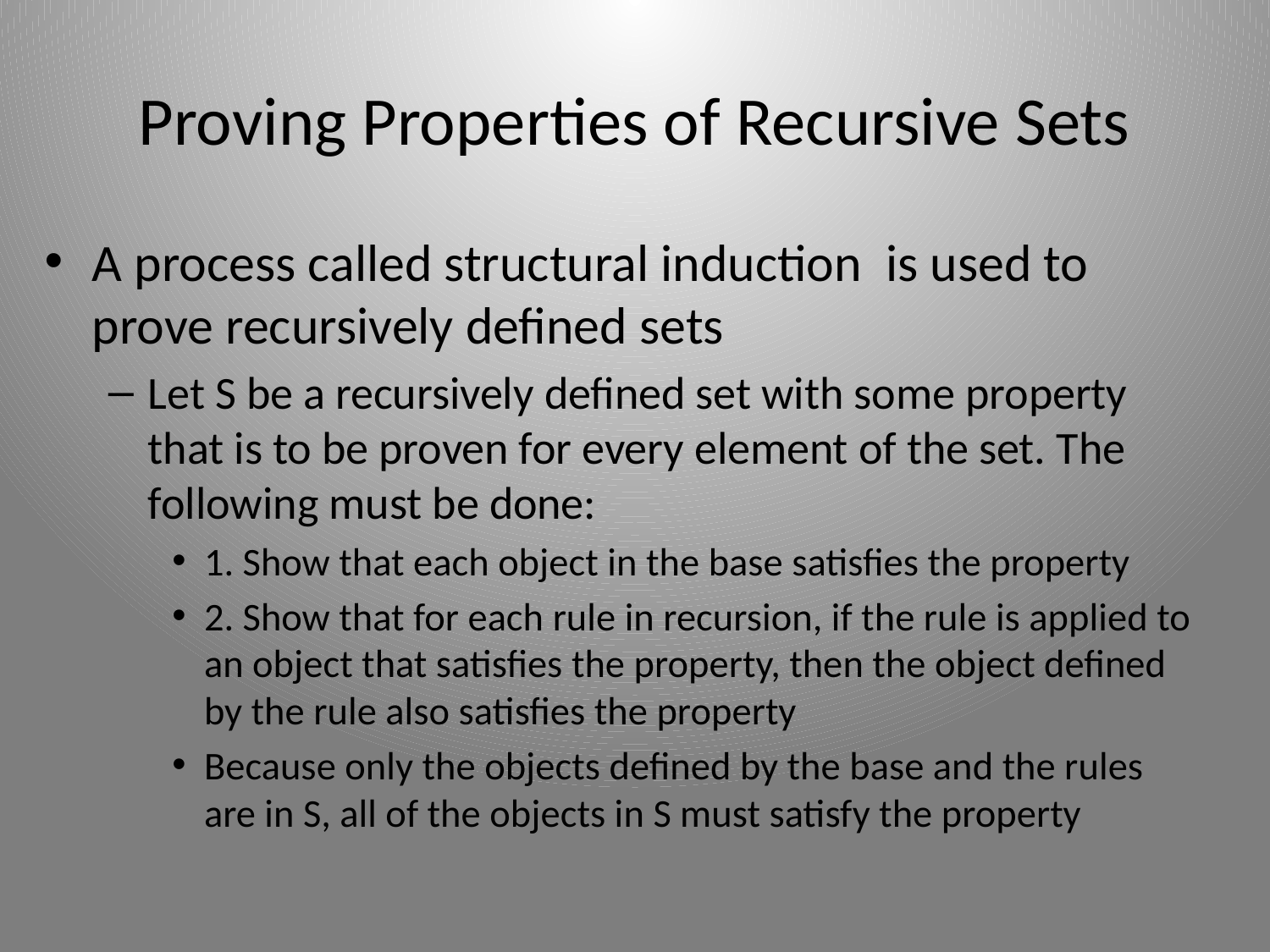

# Proving Properties of Recursive Sets
A process called structural induction  is used to prove recursively defined sets
Let S be a recursively defined set with some property that is to be proven for every element of the set. The following must be done:
1. Show that each object in the base satisfies the property
2. Show that for each rule in recursion, if the rule is applied to an object that satisfies the property, then the object defined by the rule also satisfies the property
Because only the objects defined by the base and the rules are in S, all of the objects in S must satisfy the property